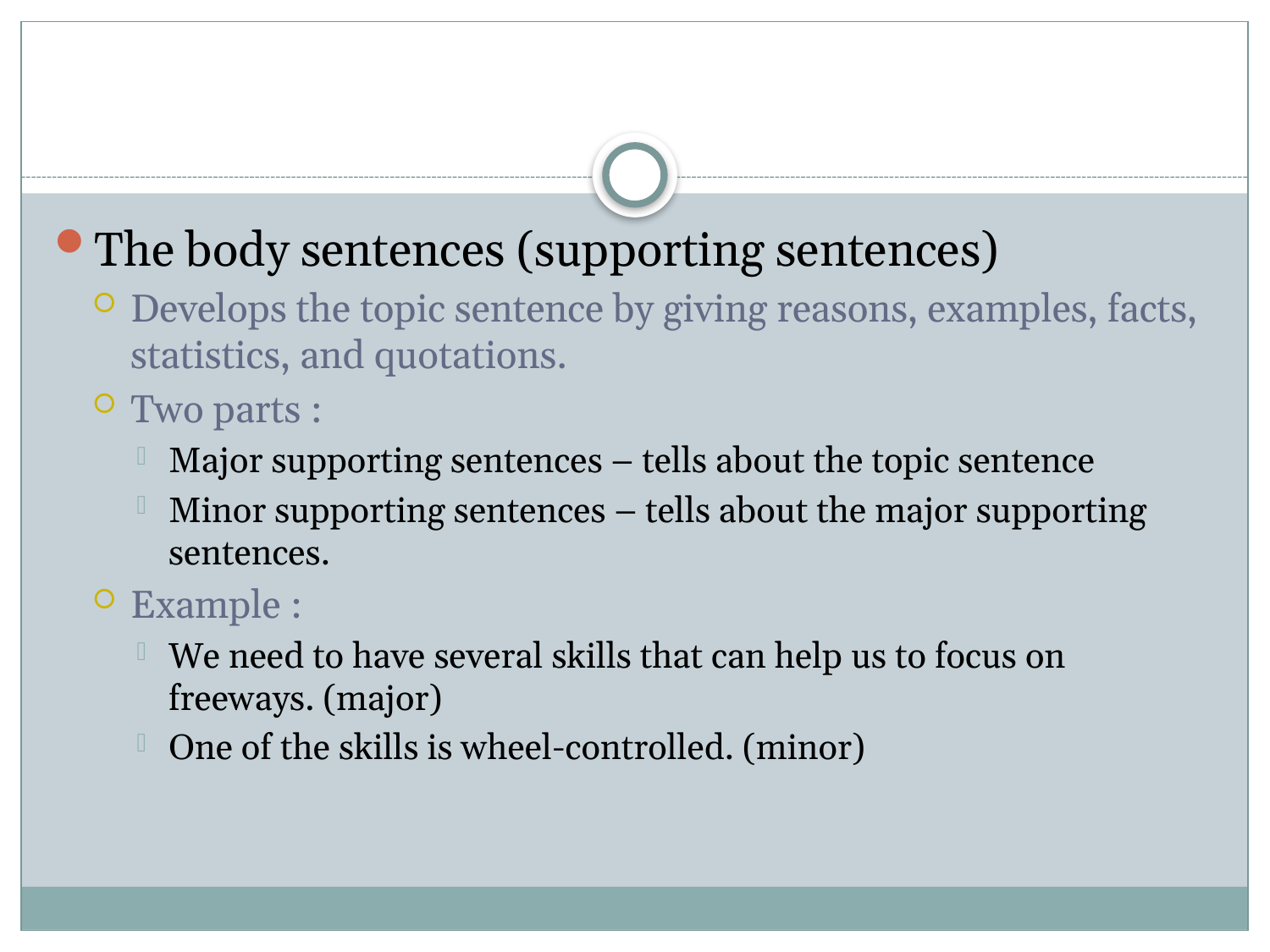

#
The body sentences (supporting sentences)
Develops the topic sentence by giving reasons, examples, facts, statistics, and quotations.
Two parts :
Major supporting sentences – tells about the topic sentence
Minor supporting sentences – tells about the major supporting sentences.
Example :
We need to have several skills that can help us to focus on freeways. (major)
One of the skills is wheel-controlled. (minor)